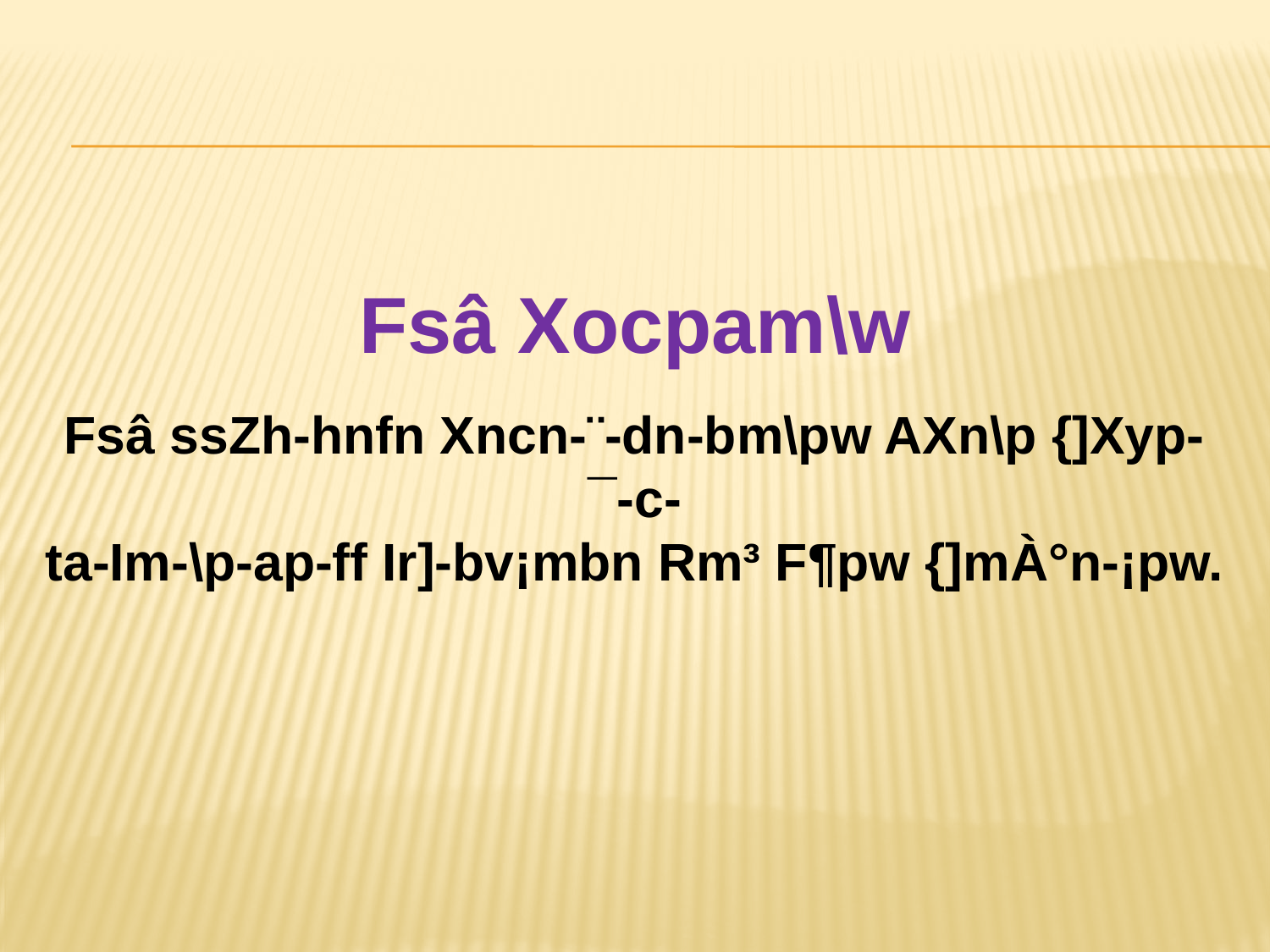

Fsâ Xocpam\w

Fsâ ssZh-hnfn Xncn-¨-dn-bm\pw AXn\p {]Xyp-¯-c-
ta-Im-\p-ap-ff Ir]-bv¡mbn Rm³ F¶pw {]mÀ°n-¡pw.